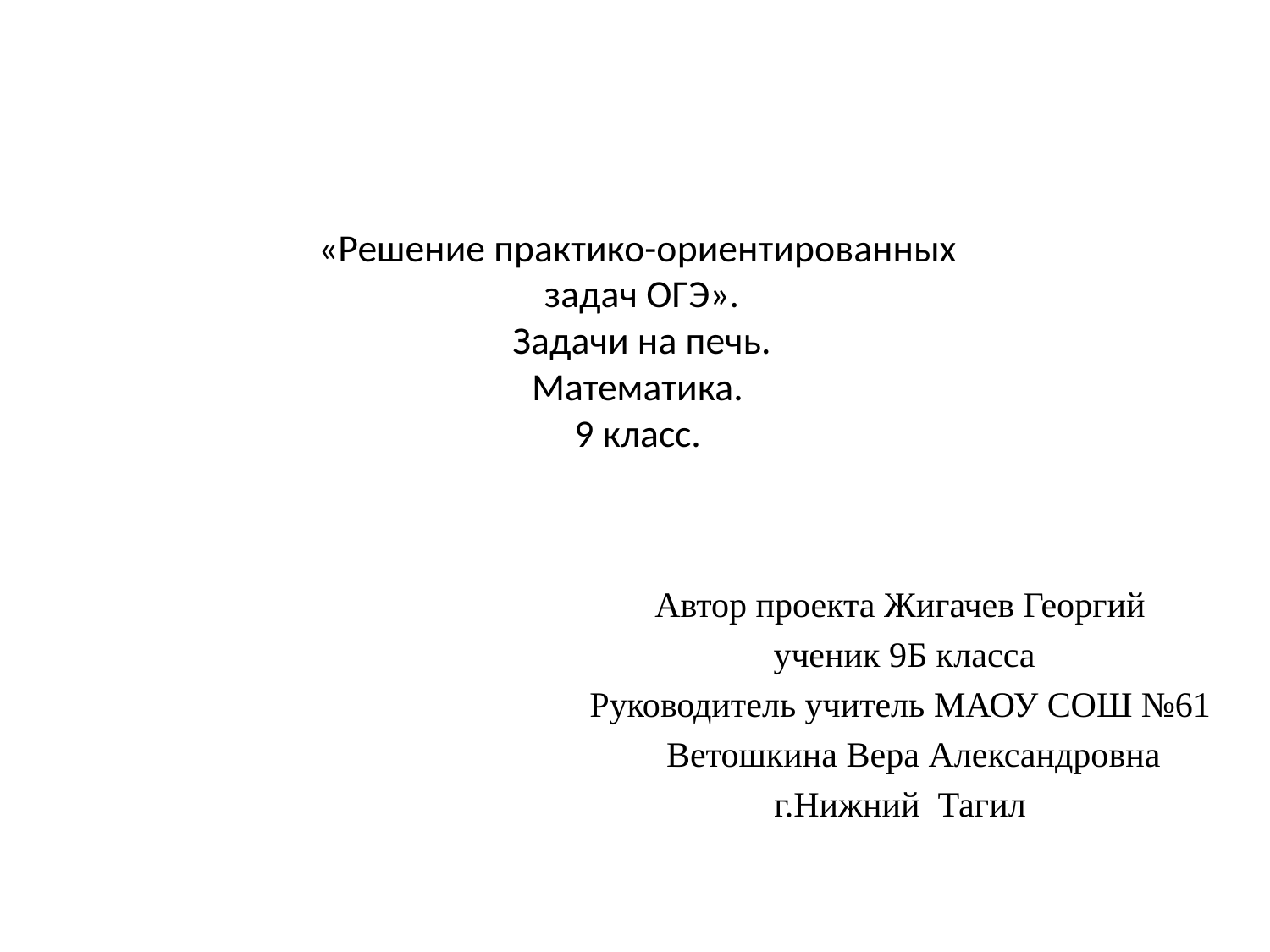

# «Решение практико-ориентированных задач ОГЭ». Задачи на печь. Математика. 9 класс.
Автор проекта Жигачев Георгий
 ученик 9Б класса
Руководитель учитель МАОУ СОШ №61
     Ветошкина Вера Александровна
г.Нижний  Тагил